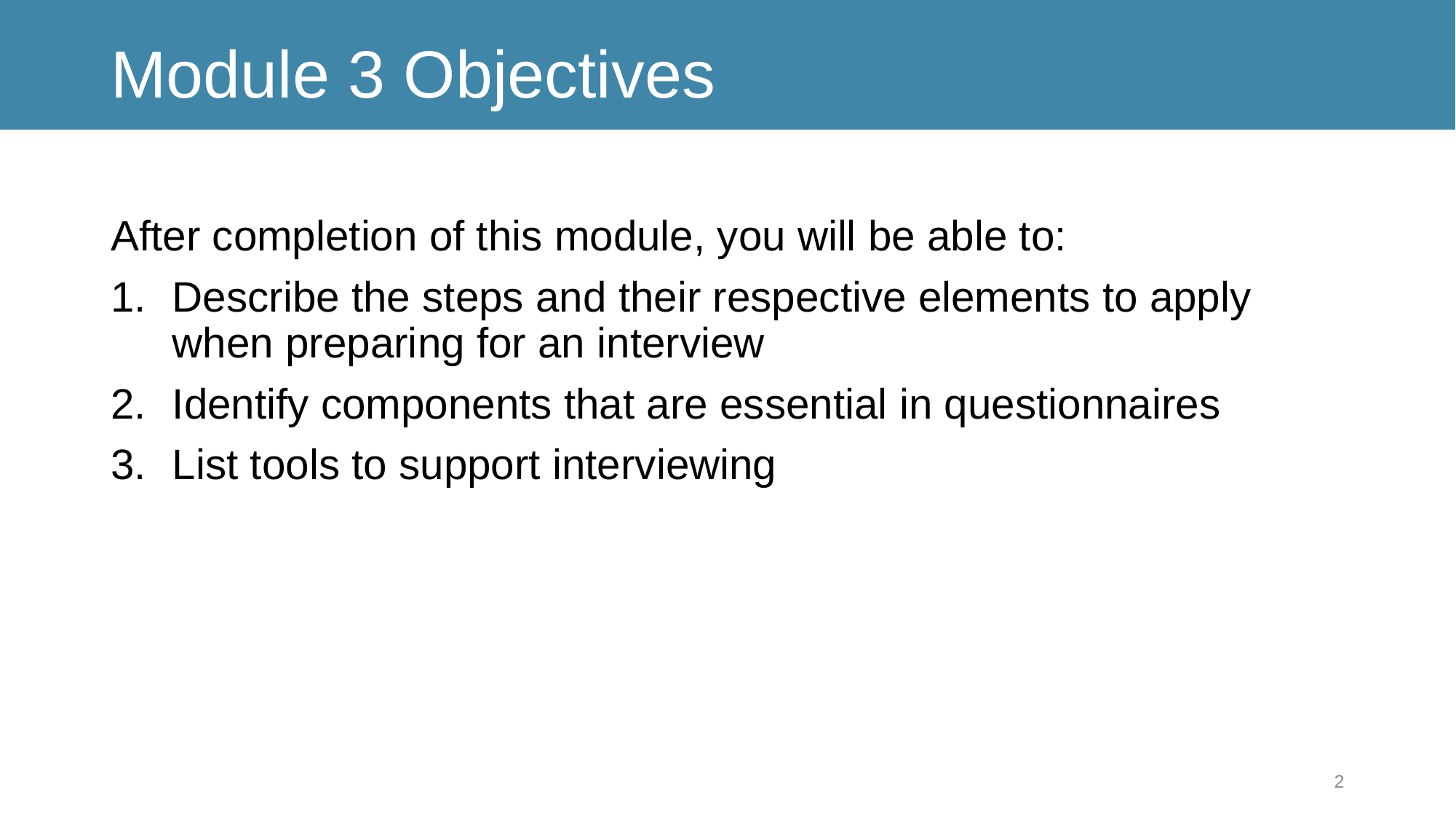

# Module 3 Objectives
After completion of this module, you will be able to:
Describe the steps and their respective elements to apply when preparing for an interview
Identify components that are essential in questionnaires
List tools to support interviewing

2